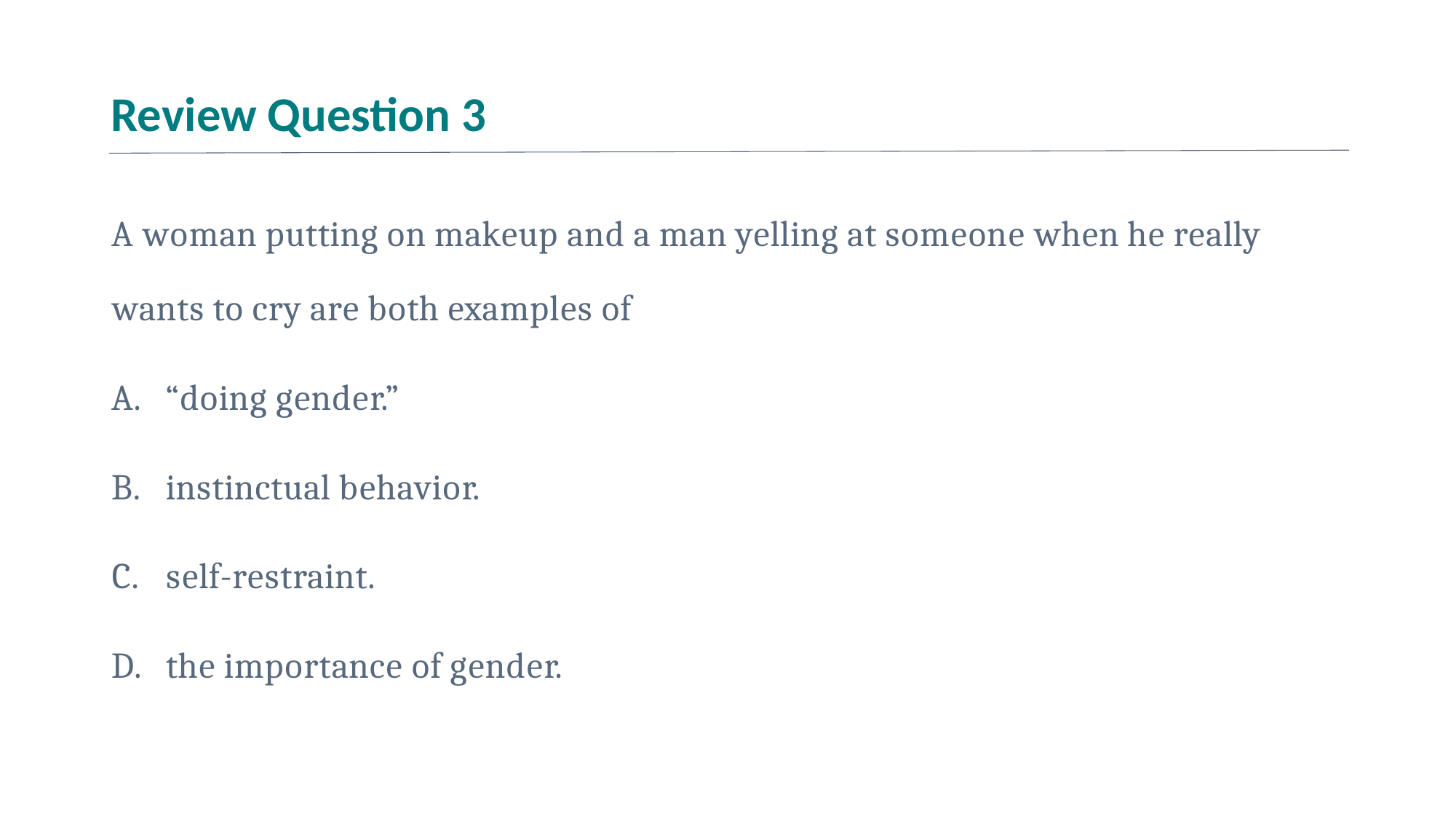

# Review Question 3
A woman putting on makeup and a man yelling at someone when he really wants to cry are both examples of
“doing gender.”
instinctual behavior.
self-restraint.
the importance of gender.